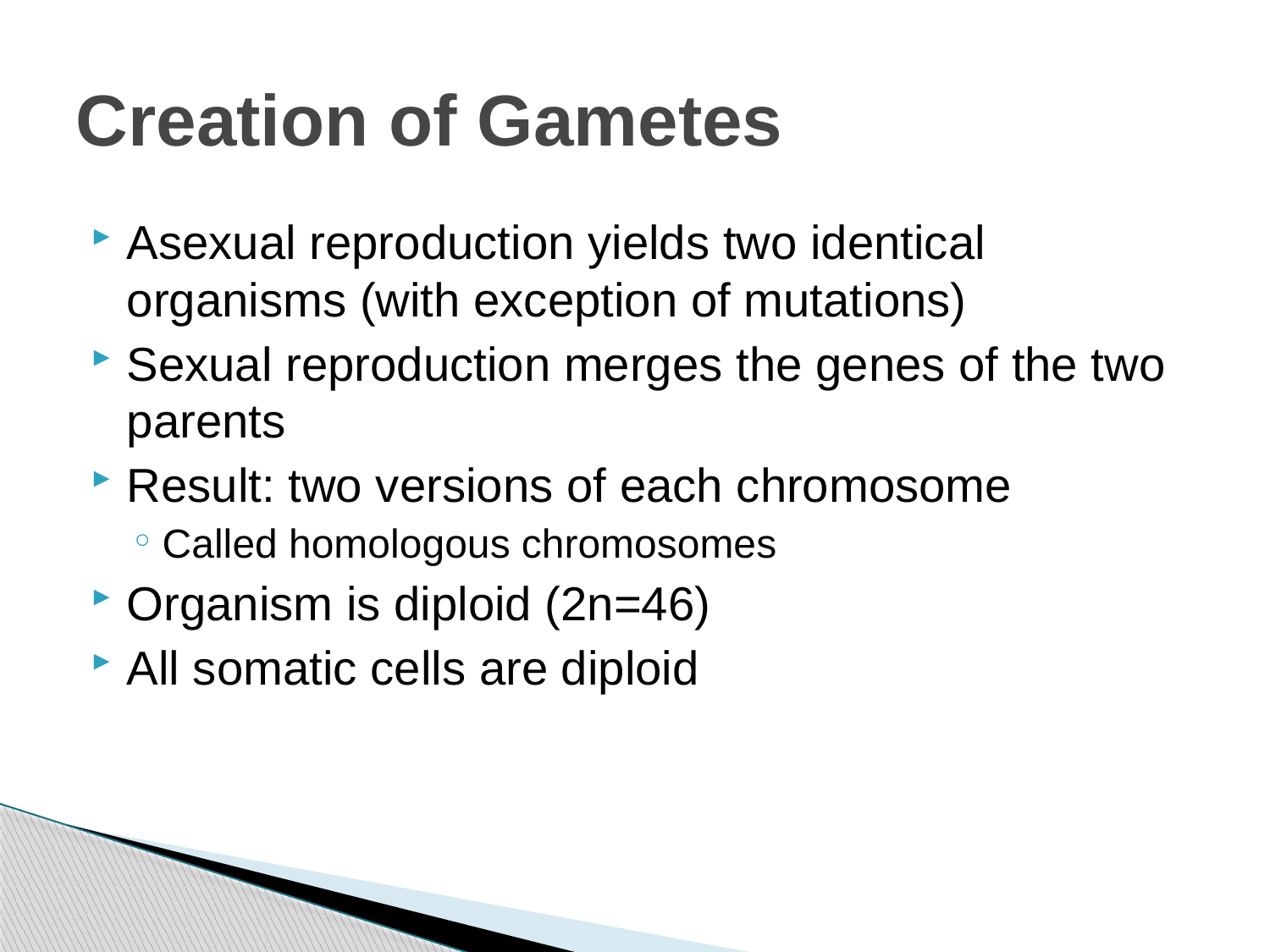

# Creation of Gametes
Asexual reproduction yields two identical organisms (with exception of mutations)
Sexual reproduction merges the genes of the two parents
Result: two versions of each chromosome
Called homologous chromosomes
Organism is diploid (2n=46)
All somatic cells are diploid